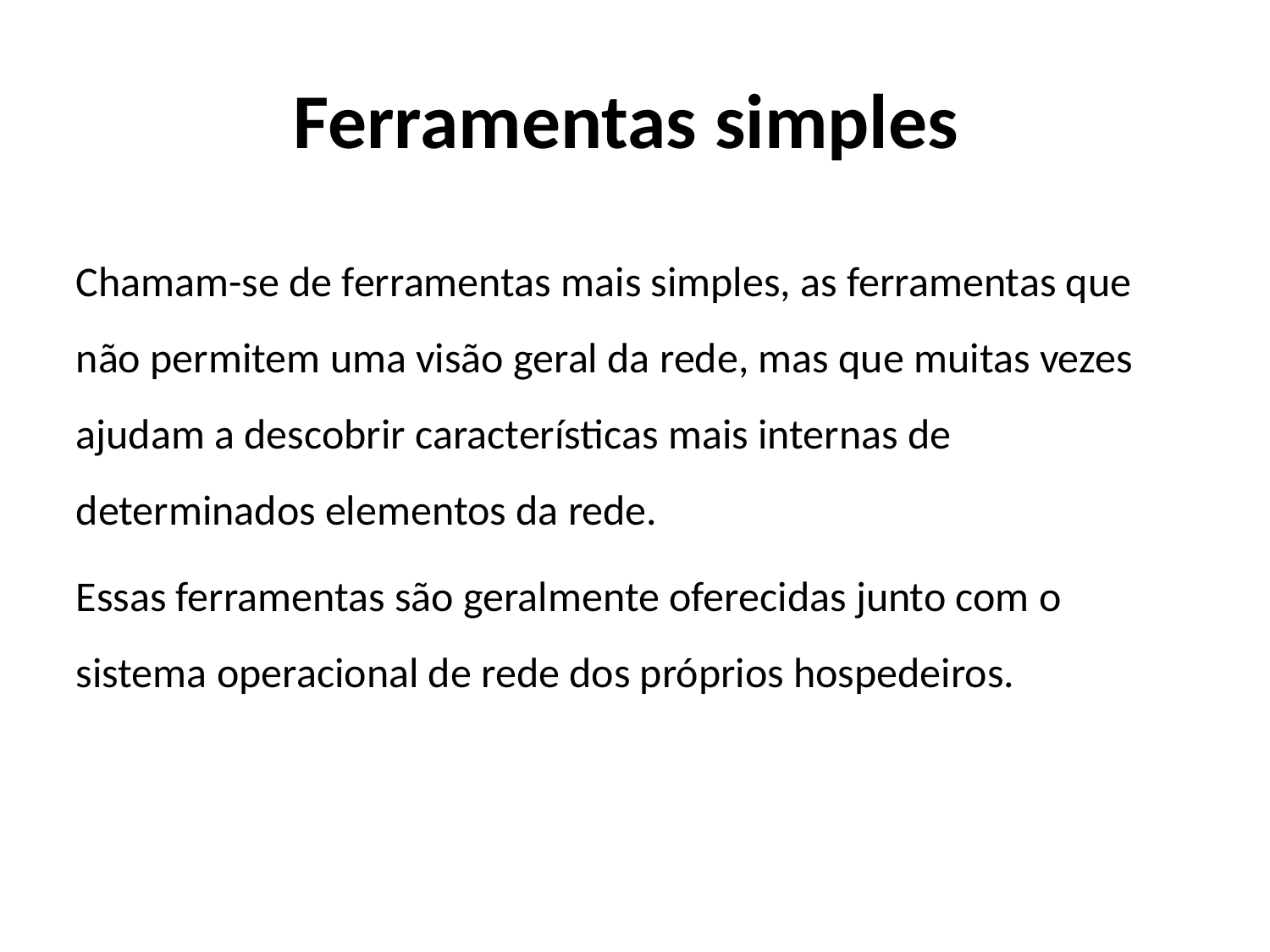

Ferramentas simples
Chamam-se de ferramentas mais simples, as ferramentas que não permitem uma visão geral da rede, mas que muitas vezes ajudam a descobrir características mais internas de determinados elementos da rede.
Essas ferramentas são geralmente oferecidas junto com o sistema operacional de rede dos próprios hospedeiros.